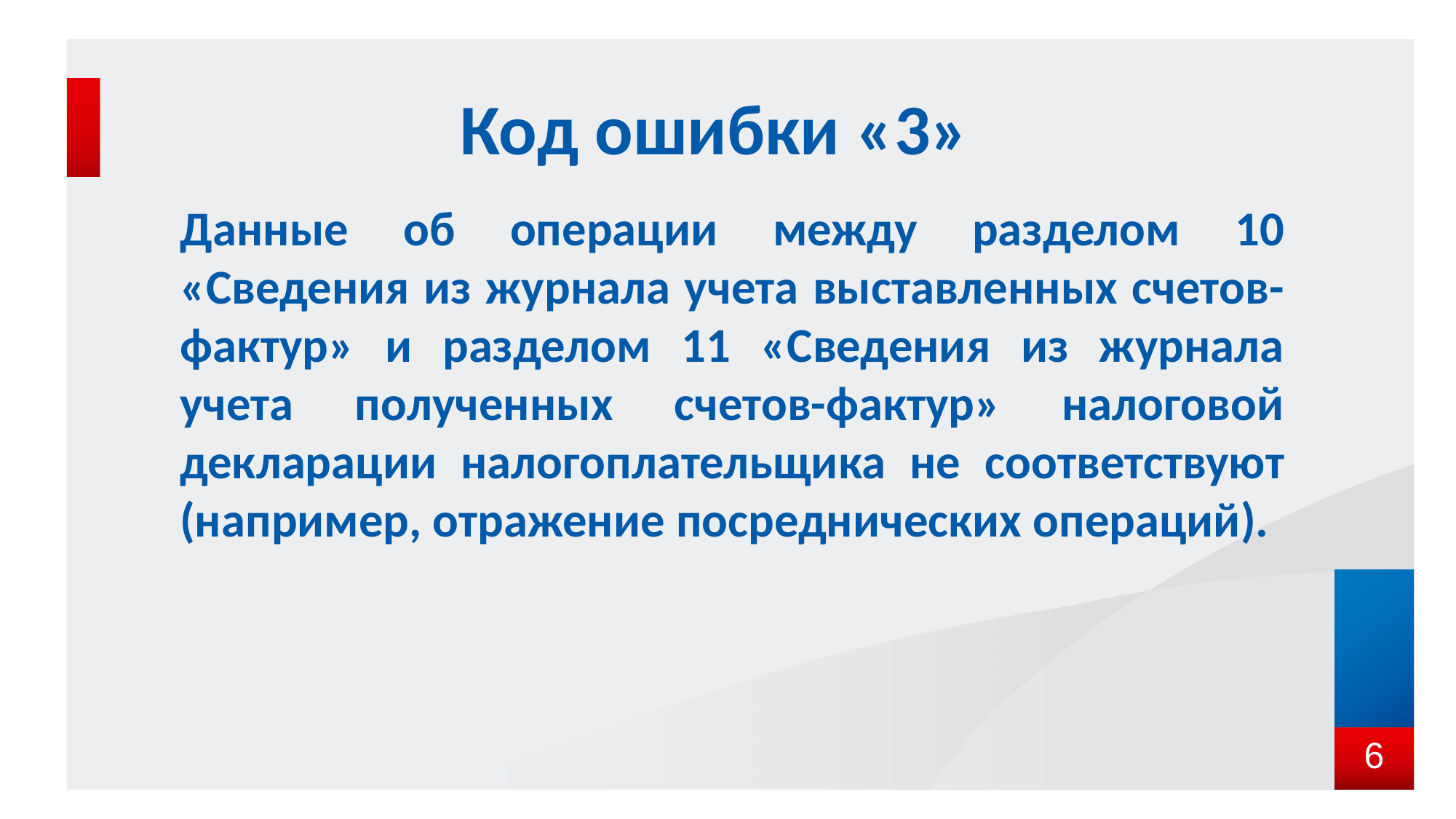

# Код ошибки «3»
Данные об операции между разделом 10 «Сведения из журнала учета выставленных счетов-фактур» и разделом 11 «Сведения из журнала учета полученных счетов-фактур» налоговой декларации налогоплательщика не соответствуют (например, отражение посреднических операций).

6